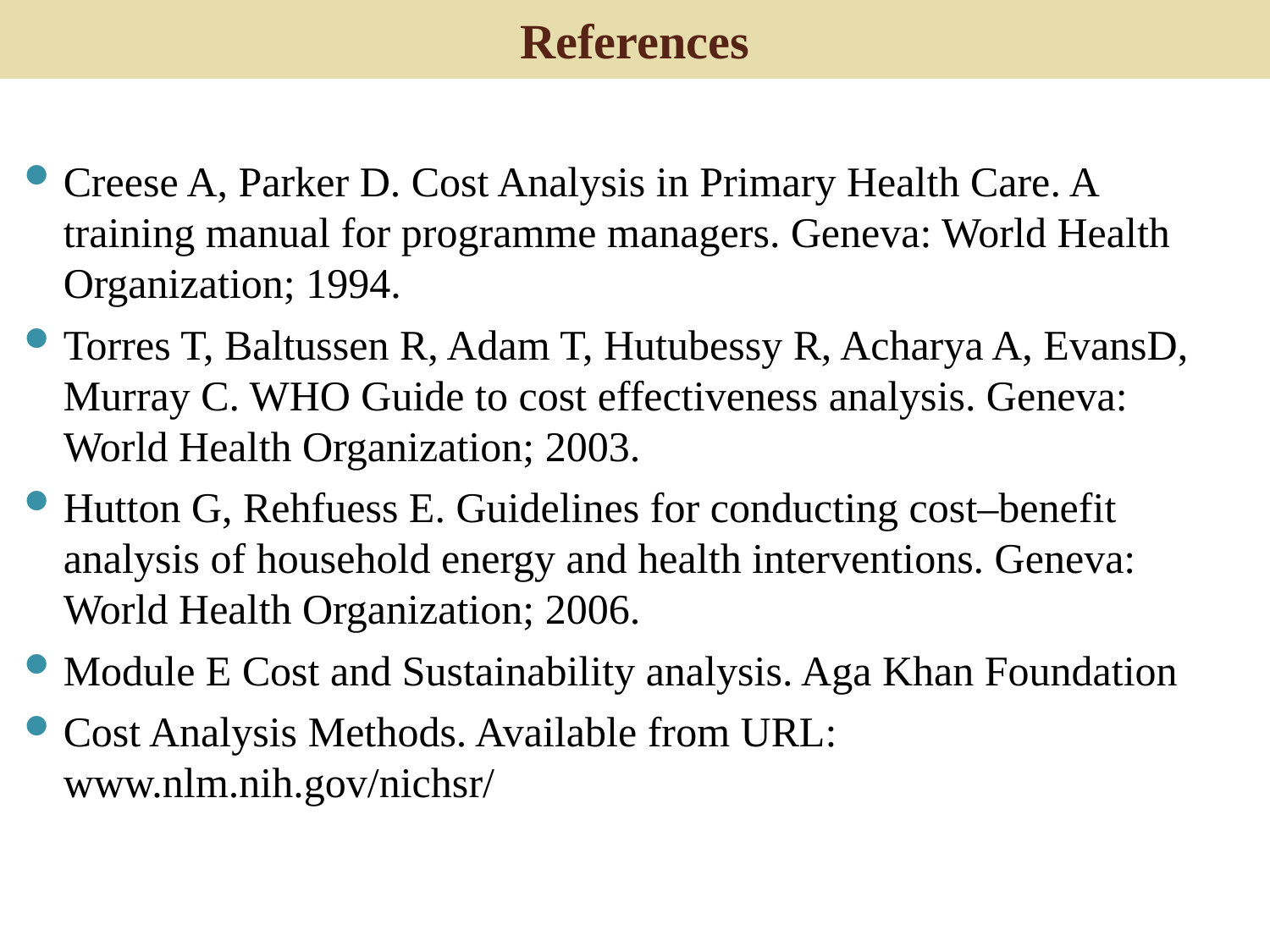

# References
Creese A, Parker D. Cost Analysis in Primary Health Care. A training manual for programme managers. Geneva: World Health Organization; 1994.
Torres T, Baltussen R, Adam T, Hutubessy R, Acharya A, EvansD, Murray C. WHO Guide to cost effectiveness analysis. Geneva: World Health Organization; 2003.
Hutton G, Rehfuess E. Guidelines for conducting cost–benefit analysis of household energy and health interventions. Geneva: World Health Organization; 2006.
Module E Cost and Sustainability analysis. Aga Khan Foundation
Cost Analysis Methods. Available from URL: www.nlm.nih.gov/nichsr/